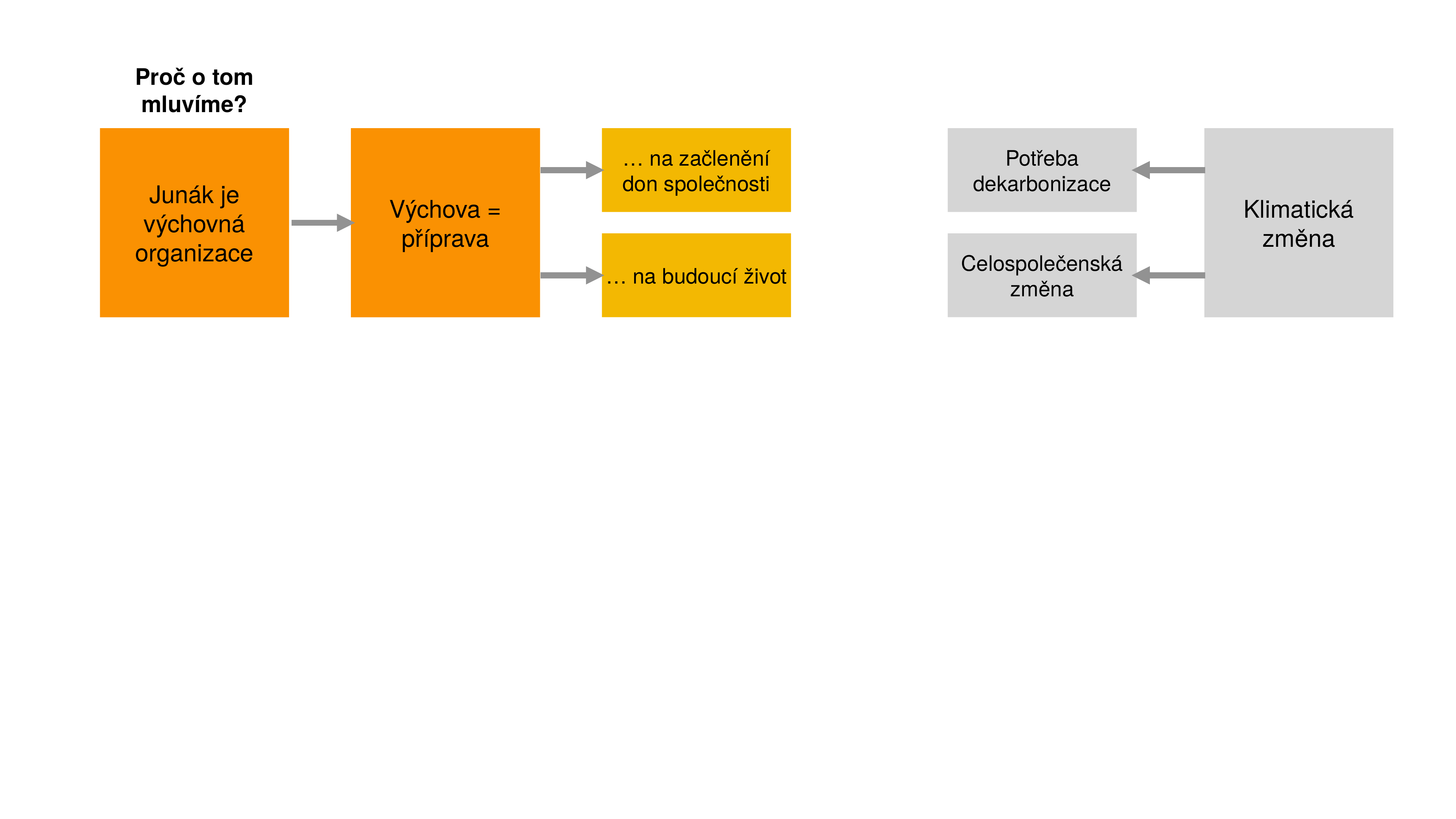

Proč o tom mluvíme?
Junák je výchovná organizace
Výchova = příprava
… na začlenění don společnosti
Potřeba dekarbonizace
Klimatická změna
… na budoucí život
Celospolečenská změna